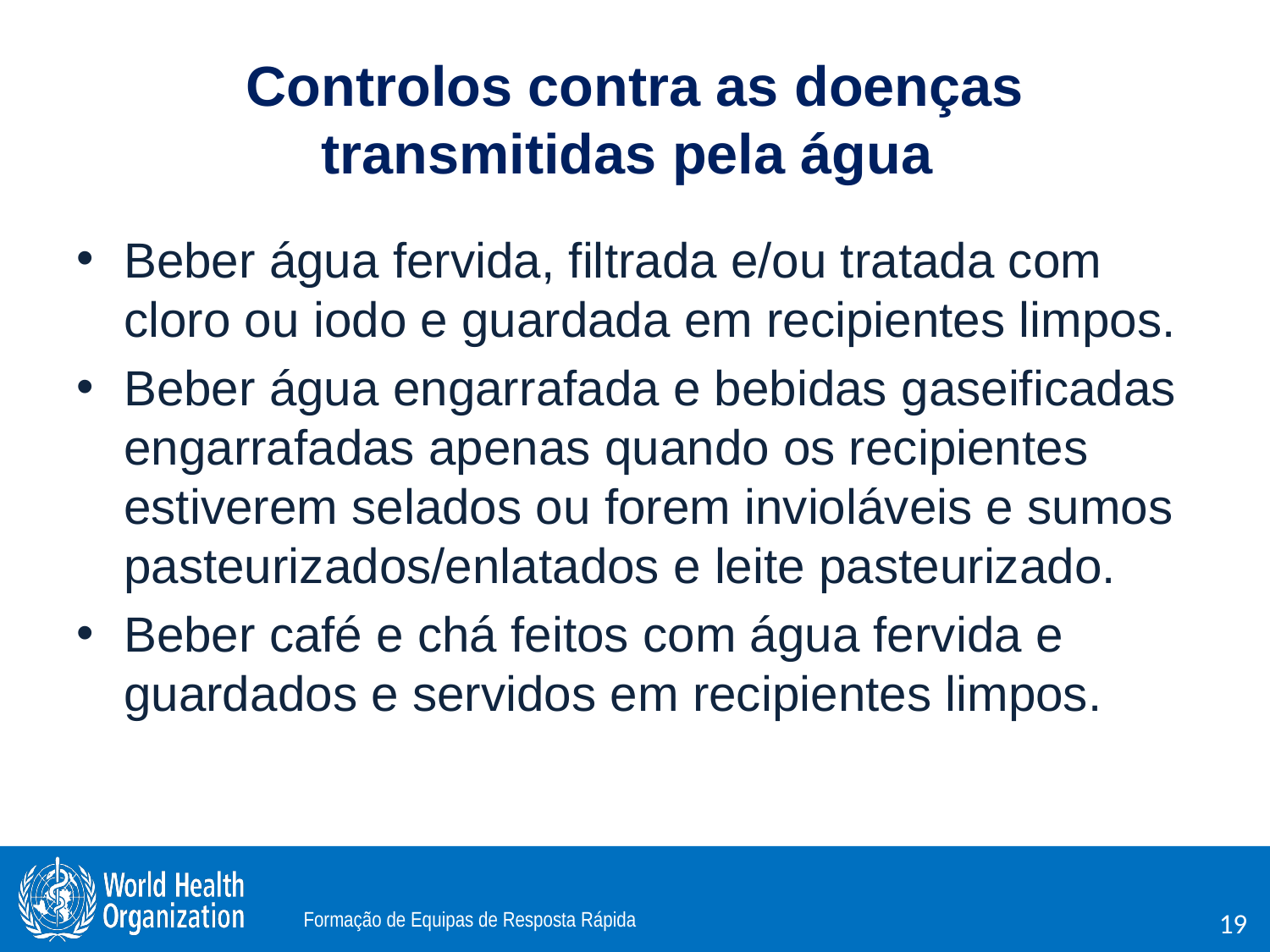

# Controlos contra as doenças transmitidas pela água
Beber água fervida, filtrada e/ou tratada com cloro ou iodo e guardada em recipientes limpos.
Beber água engarrafada e bebidas gaseificadas engarrafadas apenas quando os recipientes estiverem selados ou forem invioláveis e sumos pasteurizados/enlatados e leite pasteurizado.
Beber café e chá feitos com água fervida e guardados e servidos em recipientes limpos.